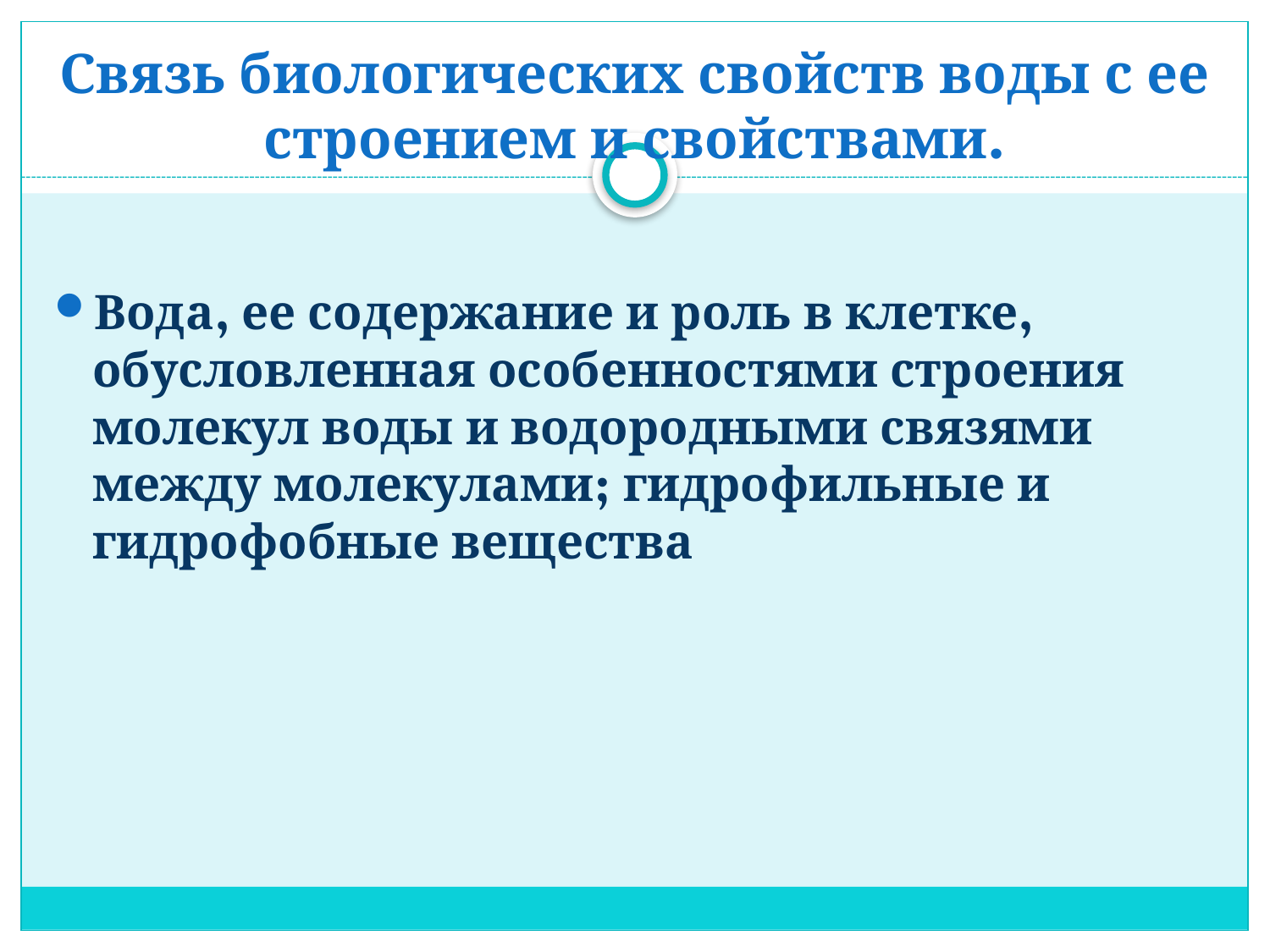

# Связь биологических свойств воды с ее строением и свойствами.
Вода, ее содержание и роль в клетке, обусловленная особенностями строения молекул воды и водородными связями между молекулами; гидрофильные и гидрофобные вещества